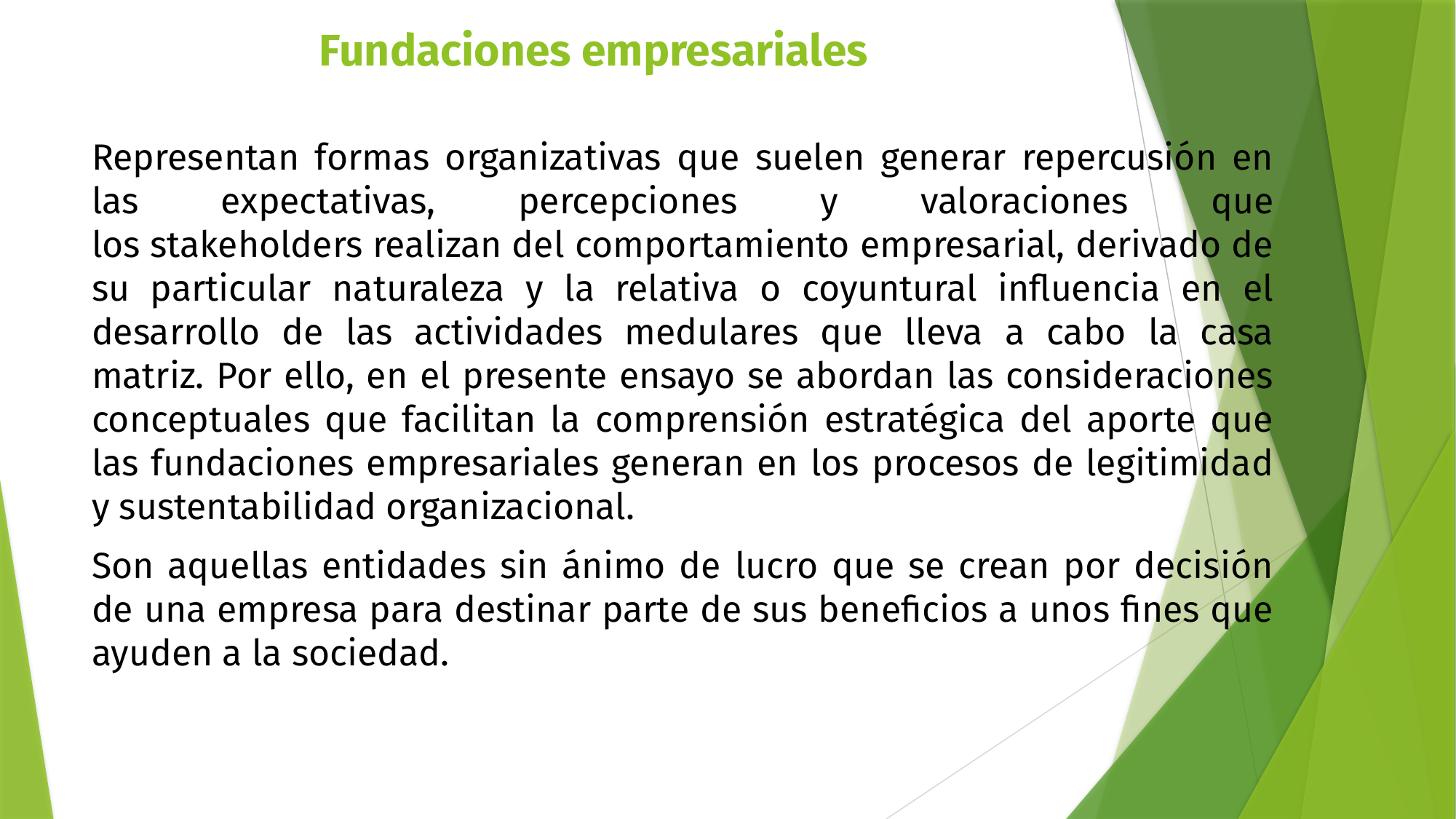

# Fundaciones empresariales
Representan formas organizativas que suelen generar repercusión en las expectativas, percepciones y valoraciones que los stakeholders realizan del comportamiento empresarial, derivado de su particular naturaleza y la relativa o coyuntural influencia en el desarrollo de las actividades medulares que lleva a cabo la casa matriz. Por ello, en el presente ensayo se abordan las consideraciones conceptuales que facilitan la comprensión estratégica del aporte que las fundaciones empresariales generan en los procesos de legitimidad y sustentabilidad organizacional.
Son aquellas entidades sin ánimo de lucro que se crean por decisión de una empresa para destinar parte de sus beneficios a unos fines que ayuden a la sociedad.